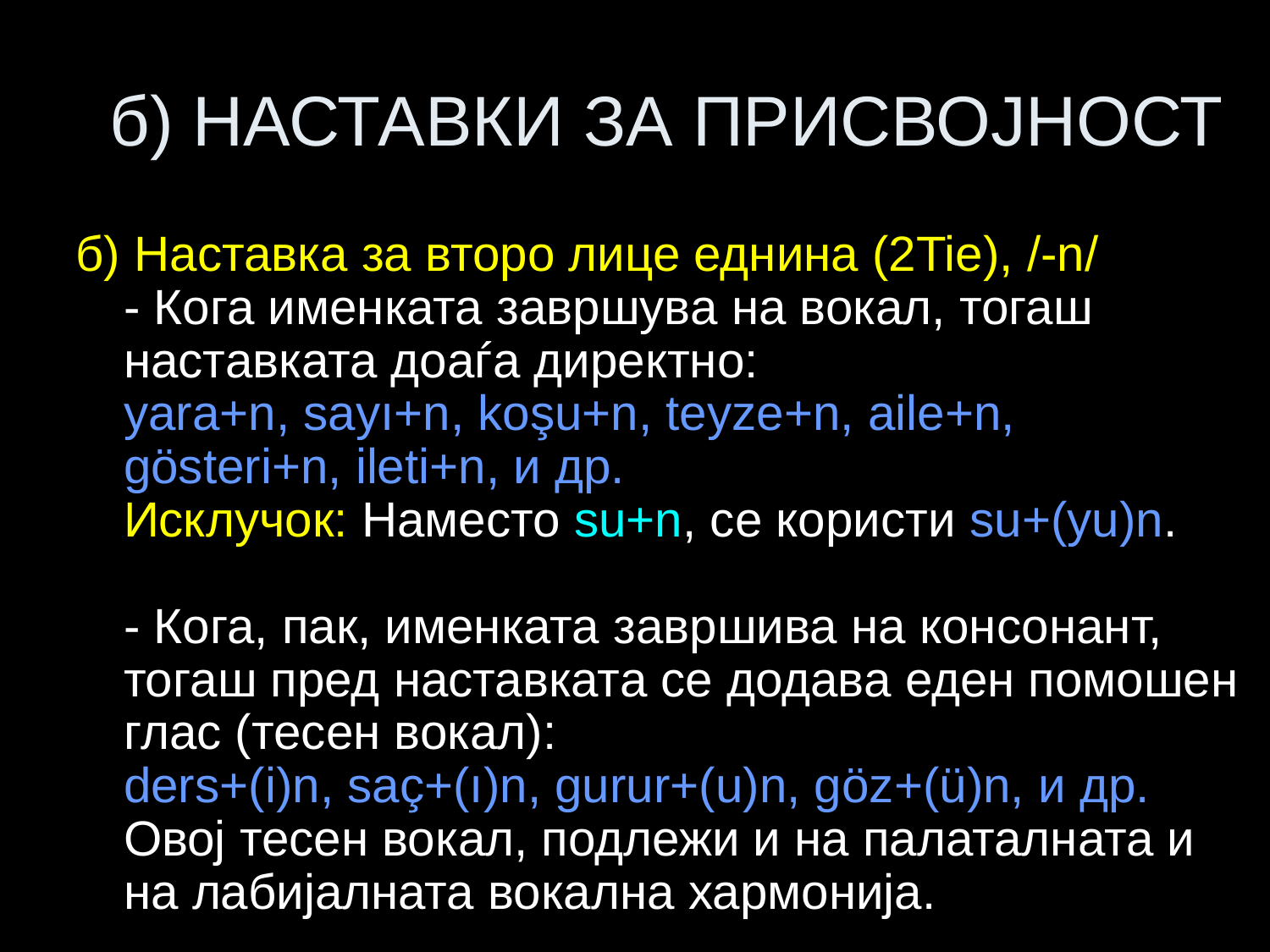

# б) НАСТАВКИ ЗА ПРИСВОЈНОСТ
б) Наставка за второ лице еднина (2Tie), /-n/
- Кога именката завршува на вокал, тогаш наставката доаѓа директно:
yara+n, sayı+n, koşu+n, teyze+n, aile+n,
gösteri+n, ileti+n, и др.
Исклучок: Наместо su+n, се користи su+(yu)n.
- Кога, пак, именката завршива на консонант, тогаш пред наставката се додава еден помошен глас (тесен вокал):
ders+(i)n, saç+(ı)n, gurur+(u)n, göz+(ü)n, и др.
Овој тесен вокал, подлежи и на палаталната и на лабијалната вокална хармонија.